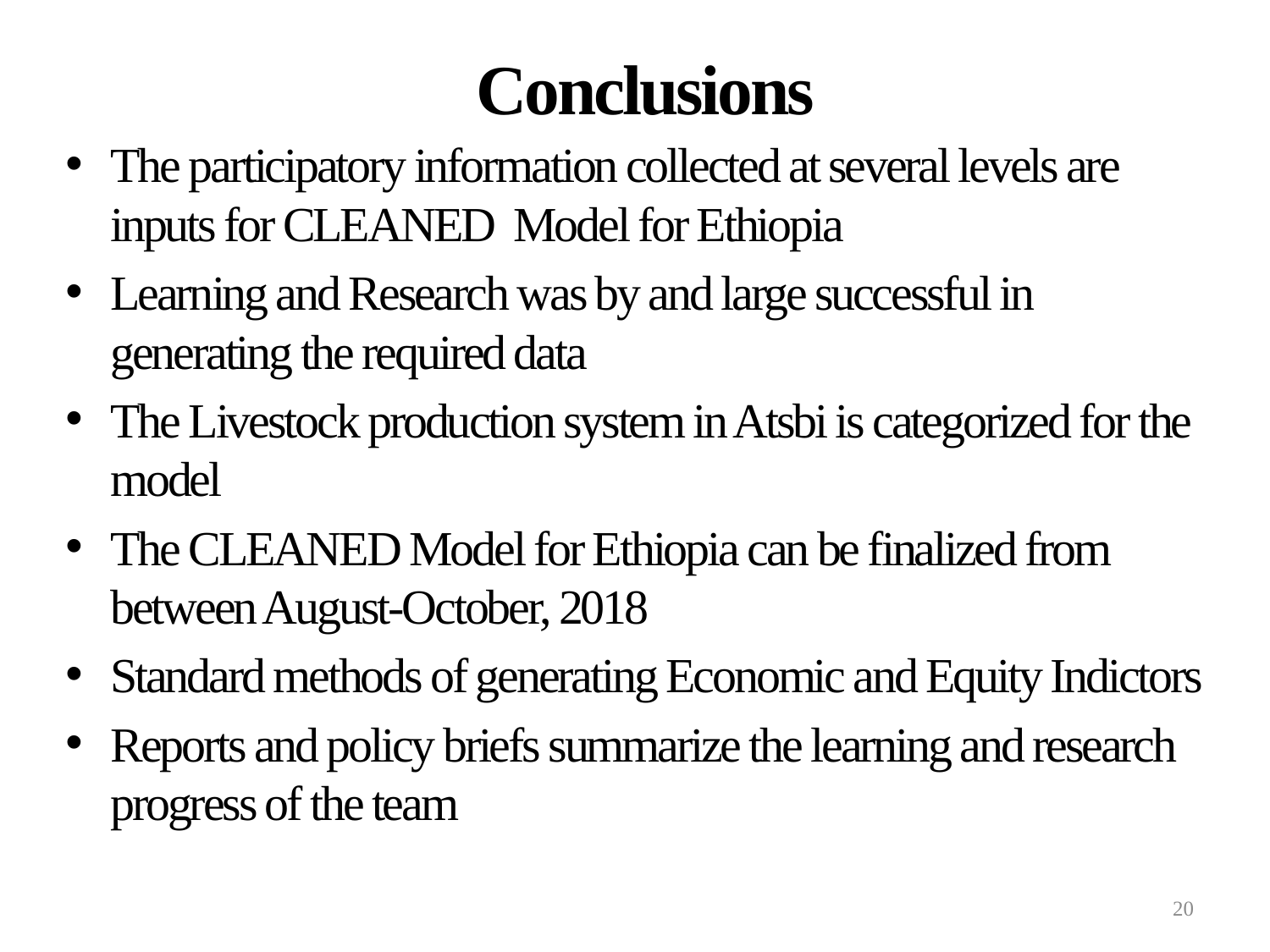

# Conclusions
The participatory information collected at several levels are inputs for CLEANED  Model for Ethiopia
Learning and Research was by and large successful in generating the required data
The Livestock production system in Atsbi is categorized for the model
The CLEANED Model for Ethiopia can be finalized from between August-October, 2018
Standard methods of generating Economic and Equity Indictors
Reports and policy briefs summarize the learning and research progress of the team
20